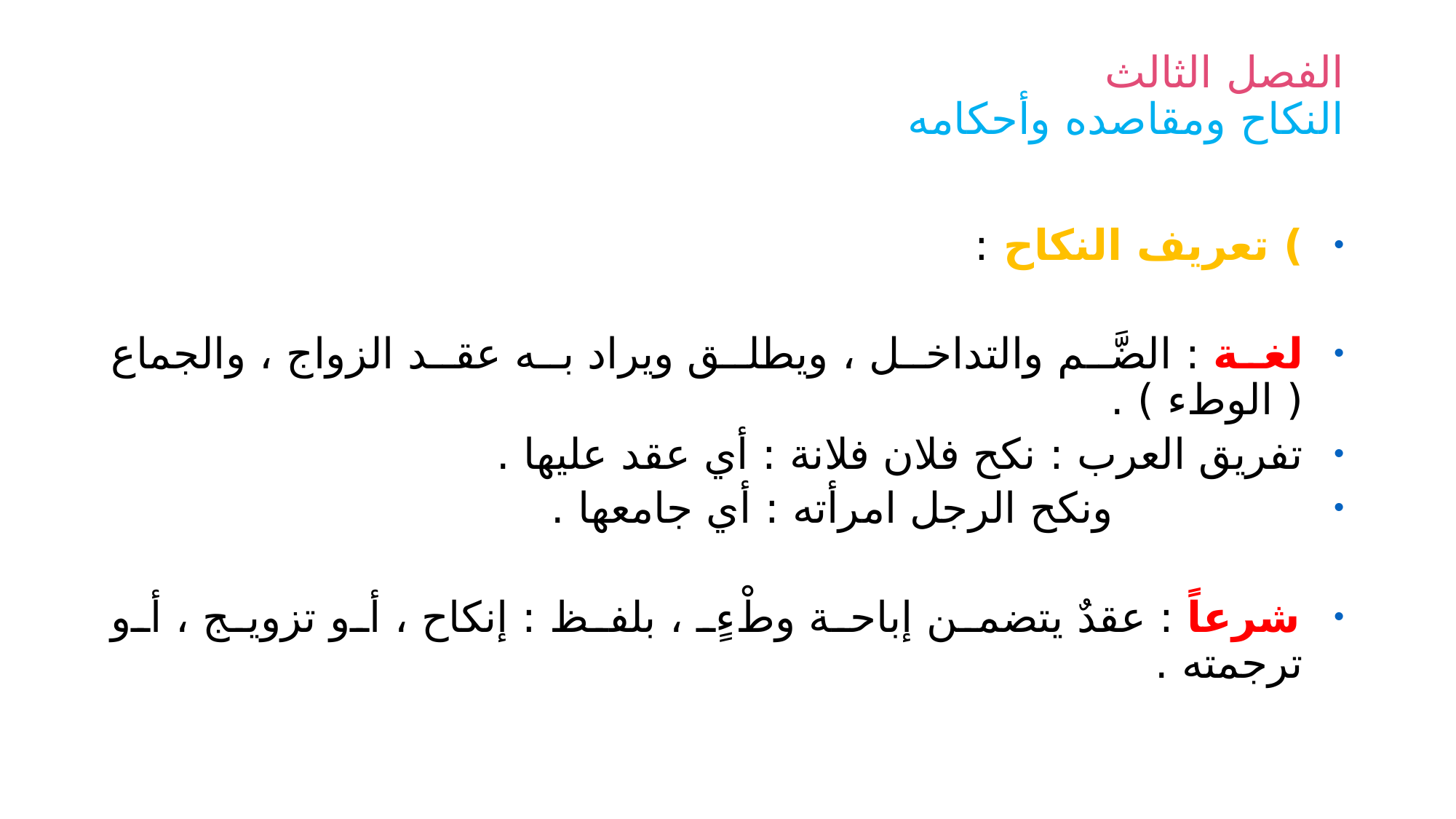

# الفصل الثالث النكاح ومقاصده وأحكامه
) تعريف النكاح :

لغة : الضَّم والتداخل ، ويطلق ويراد به عقد الزواج ، والجماع ( الوطء ) .
تفريق العرب : نكح فلان فلانة : أي عقد عليها .
		      ونكح الرجل امرأته : أي جامعها .

شرعاً : عقدٌ يتضمن إباحة وطْءٍ ، بلفظ : إنكاح ، أو تزويج ، أو ترجمته .